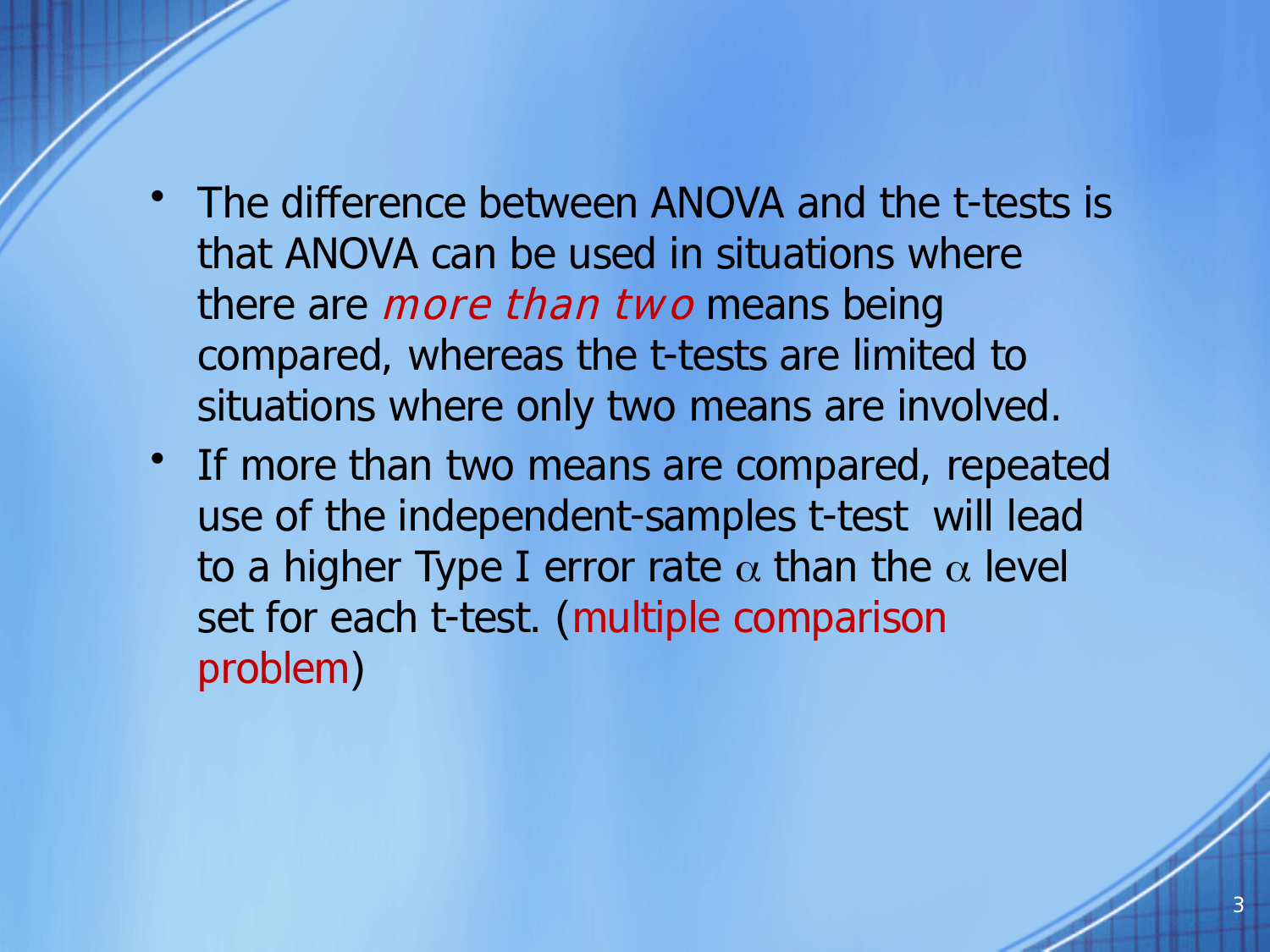

The difference between ANOVA and the t-tests is that ANOVA can be used in situations where there are more than two means being compared, whereas the t-tests are limited to situations where only two means are involved.
If more than two means are compared, repeated use of the independent-samples t-test  will lead to a higher Type I error rate α than the α level set for each t-test. (multiple comparison problem)
3